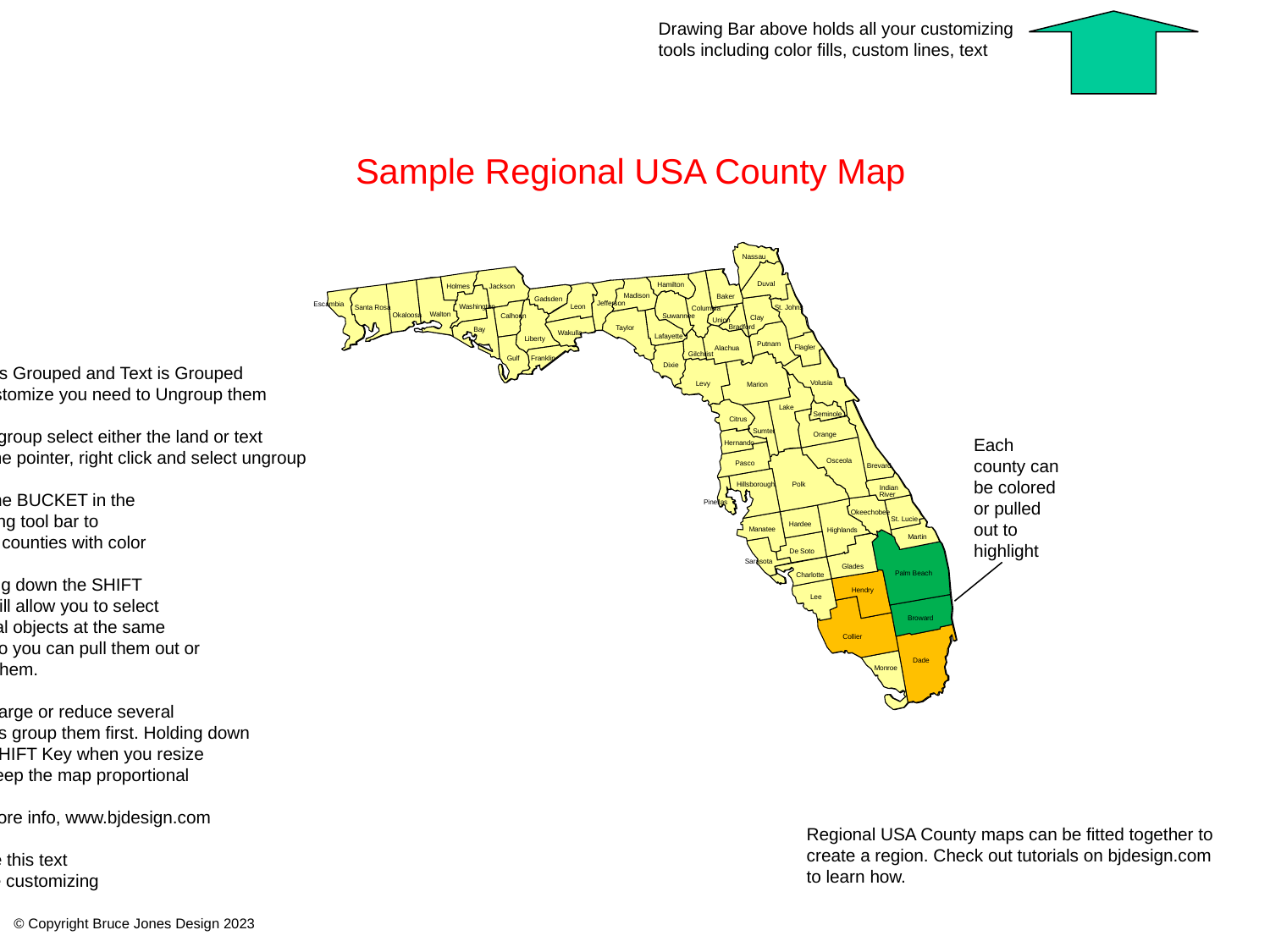

Drawing Bar above holds all your customizing tools including color fills, custom lines, text
Sample Regional USA County Map

Nassau
Duval
Hamilton
Jackson
Holmes
Madison
Baker
Gadsden
Jefferson
Escambia
Washington
Leon
Santa Rosa
St. Johns
Columbia
Walton
Okaloosa
Suwannee
Calhoun
Clay
Union
Bradford
Taylor
Bay
Wakulla
Lafayette
Liberty
Putnam
Flagler
Alachua
Gilchrist
Gulf
Franklin
Dixie
Volusia
Levy
Marion
Lake
Seminole
Citrus
Sumter
Orange
Hernando
Osceola
Pasco
Brevard
Hillsborough
Polk
Indian
River
Pinellas
Okeechobee
St. Lucie
Hardee
Manatee
Highlands
Martin
De Soto
Sarasota
Glades
Palm Beach
Charlotte
Hendry
Lee
Broward
Collier
Dade
Monroe
Land is Grouped and Text is Grouped
To customize you need to Ungroup them

To Ungroup select either the land or text
with the pointer, right click and select ungroup

Use the BUCKET in the
Drawing tool bar to
fill the counties with color

Holding down the SHIFT
Key will allow you to select
several objects at the same
time so you can pull them out or
color them.

To enlarge or reduce several
objects group them first. Holding down
The SHIFT Key when you resize
 will keep the map proportional

For more info, www.bjdesign.com

Delete this text
before customizing

Each county can be colored
or pulled out to highlight

Regional USA County maps can be fitted together to create a region. Check out tutorials on bjdesign.com to learn how.
© Copyright Bruce Jones Design 2023